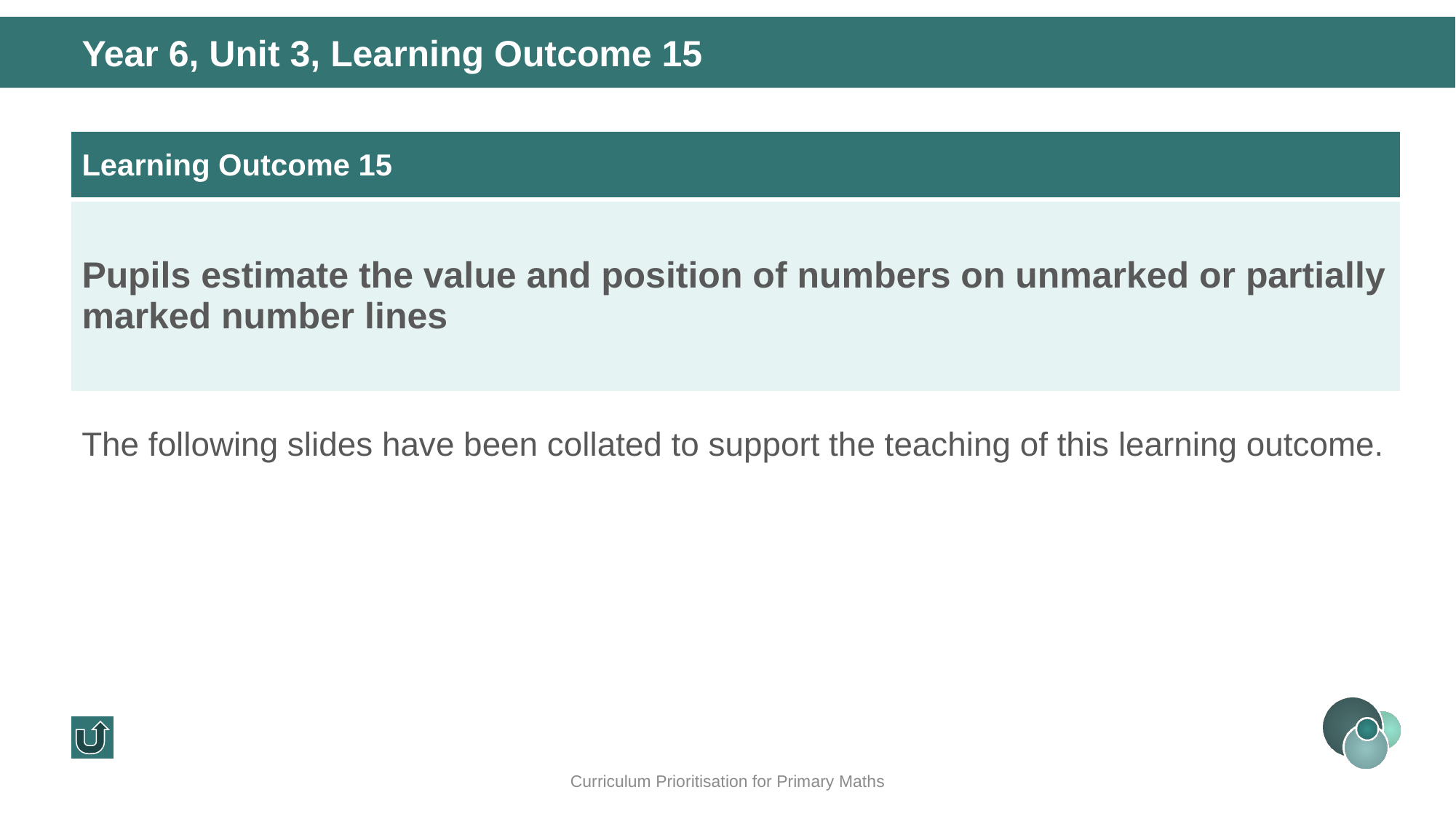

Year 6, Unit 3, Learning Outcome 15
| Learning Outcome 15 |
| --- |
| Pupils estimate the value and position of numbers on unmarked or partially marked number lines |
The following slides have been collated to support the teaching of this learning outcome.

Curriculum Prioritisation for Primary Maths